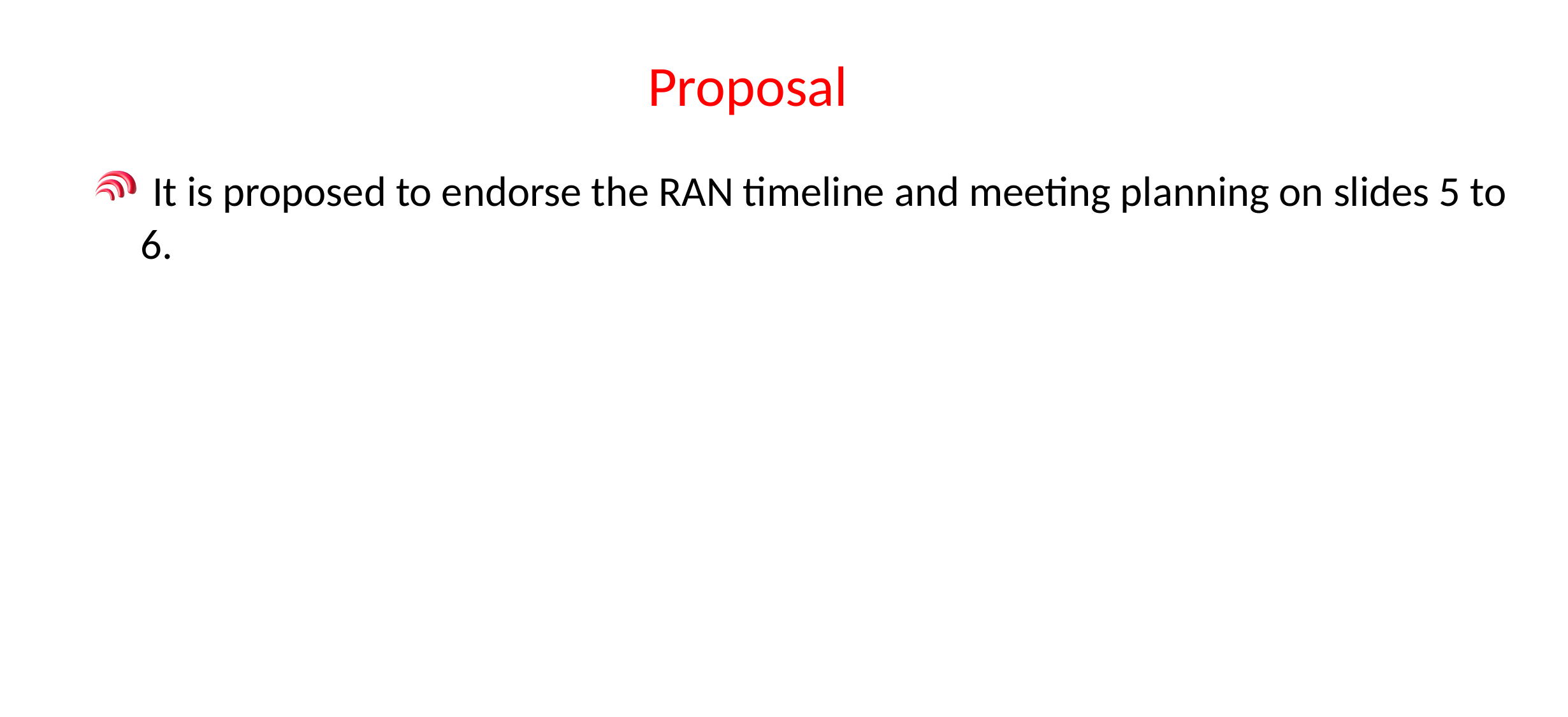

# Proposal
 It is proposed to endorse the RAN timeline and meeting planning on slides 5 to 6.